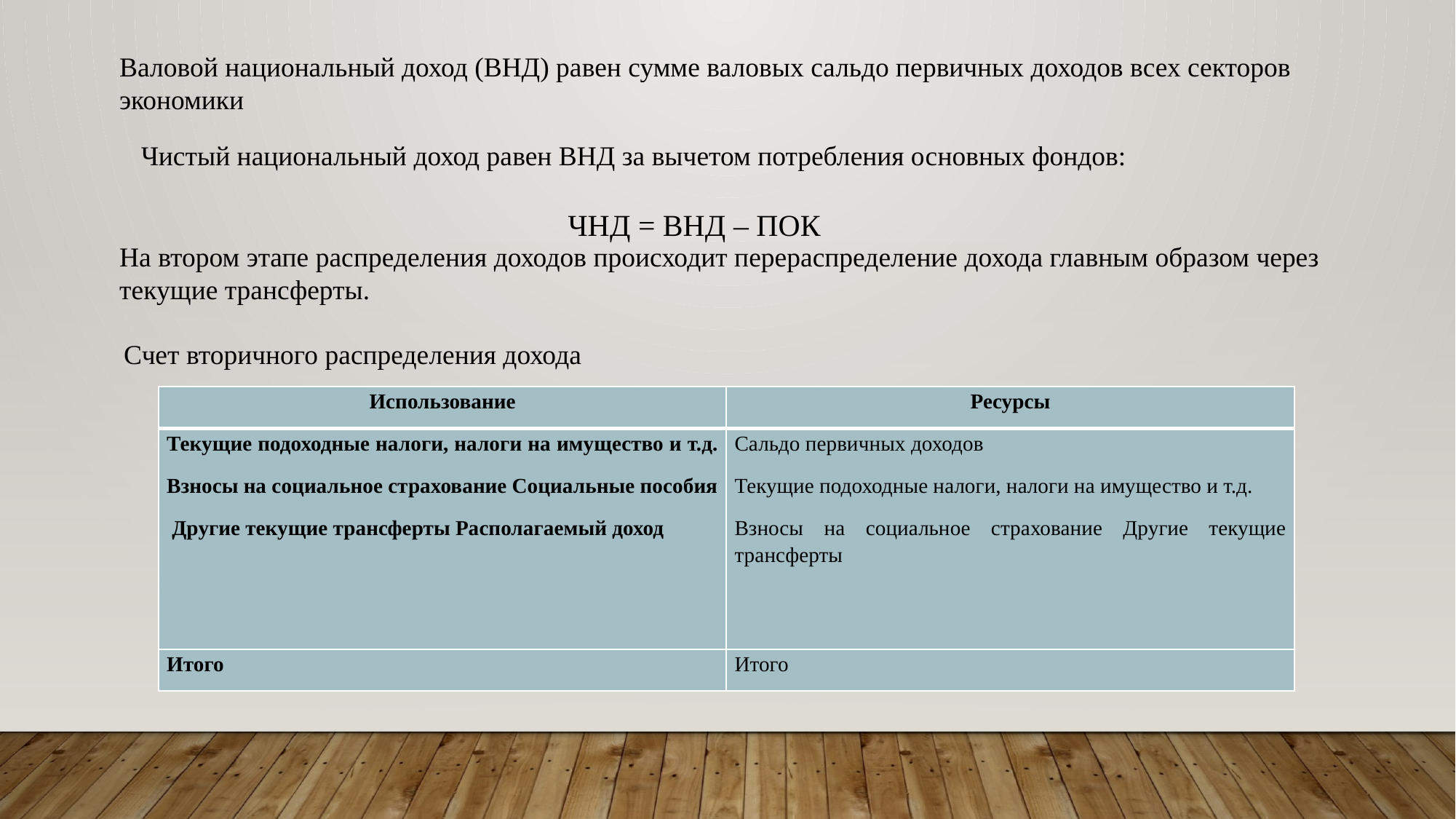

Валовой национальный доход (ВНД) равен сумме валовых сальдо первичных доходов всех секторов экономики
Чистый национальный доход равен ВНД за вычетом потребления основных фондов:
ЧНД = ВНД – ПОК
На втором этапе распределения доходов происходит перераспределение дохода главным образом через текущие трансферты.
Счет вторичного распределения дохода
| Использование | Ресурсы |
| --- | --- |
| Текущие подоходные налоги, налоги на имущество и т.д. Взносы на социальное страхование Социальные пособия Другие текущие трансферты Располагаемый доход | Сальдо первичных доходов Текущие подоходные налоги, налоги на имущество и т.д. Взносы на социальное страхование Другие текущие трансферты |
| Итого | Итого |